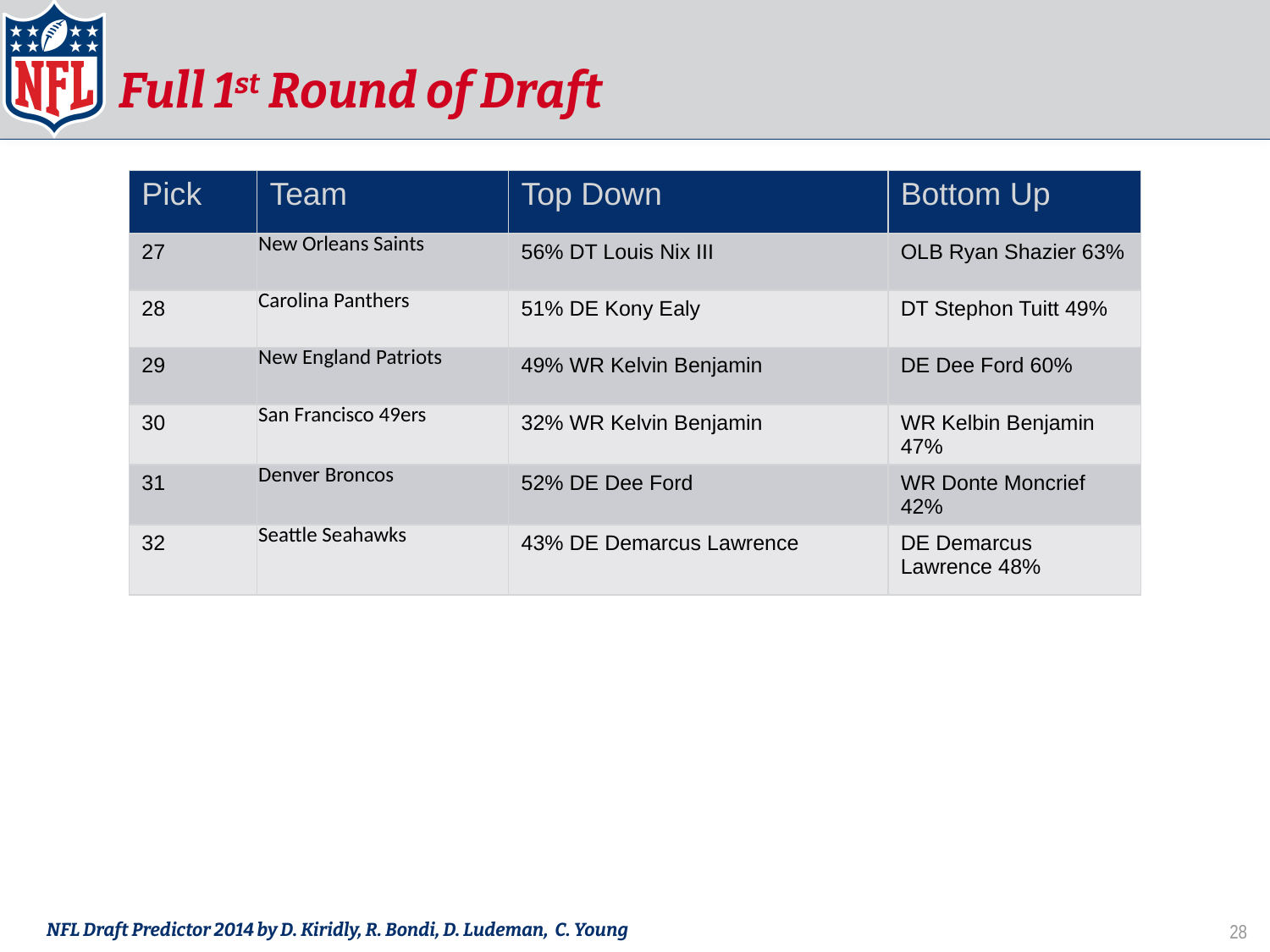

# Full 1st Round of Draft
| Pick | Team | Top Down | Bottom Up |
| --- | --- | --- | --- |
| 27 | New Orleans Saints | 56% DT Louis Nix III | OLB Ryan Shazier 63% |
| 28 | Carolina Panthers | 51% DE Kony Ealy | DT Stephon Tuitt 49% |
| 29 | New England Patriots | 49% WR Kelvin Benjamin | DE Dee Ford 60% |
| 30 | San Francisco 49ers | 32% WR Kelvin Benjamin | WR Kelbin Benjamin 47% |
| 31 | Denver Broncos | 52% DE Dee Ford | WR Donte Moncrief 42% |
| 32 | Seattle Seahawks | 43% DE Demarcus Lawrence | DE Demarcus Lawrence 48% |